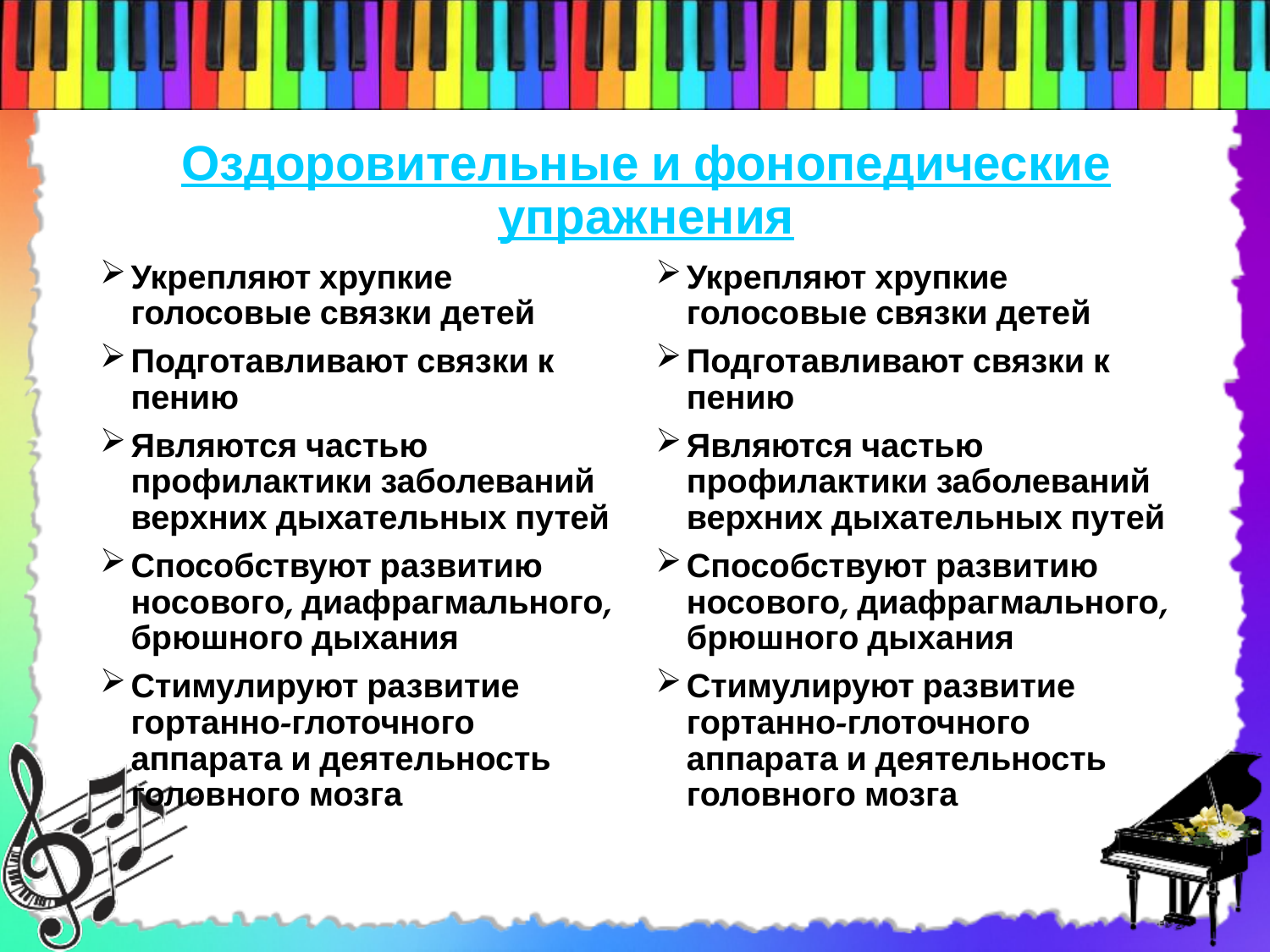

# Оздоровительные и фонопедические упражнения
Укрепляют хрупкие голосовые связки детей
Подготавливают связки к пению
Являются частью профилактики заболеваний верхних дыхательных путей
Способствуют развитию носового, диафрагмального, брюшного дыхания
Стимулируют развитие гортанно-глоточного аппарата и деятельность головного мозга

Укрепляют хрупкие голосовые связки детей
Подготавливают связки к пению
Являются частью профилактики заболеваний верхних дыхательных путей
Способствуют развитию носового, диафрагмального, брюшного дыхания
Стимулируют развитие гортанно-глоточного аппарата и деятельность головного мозга